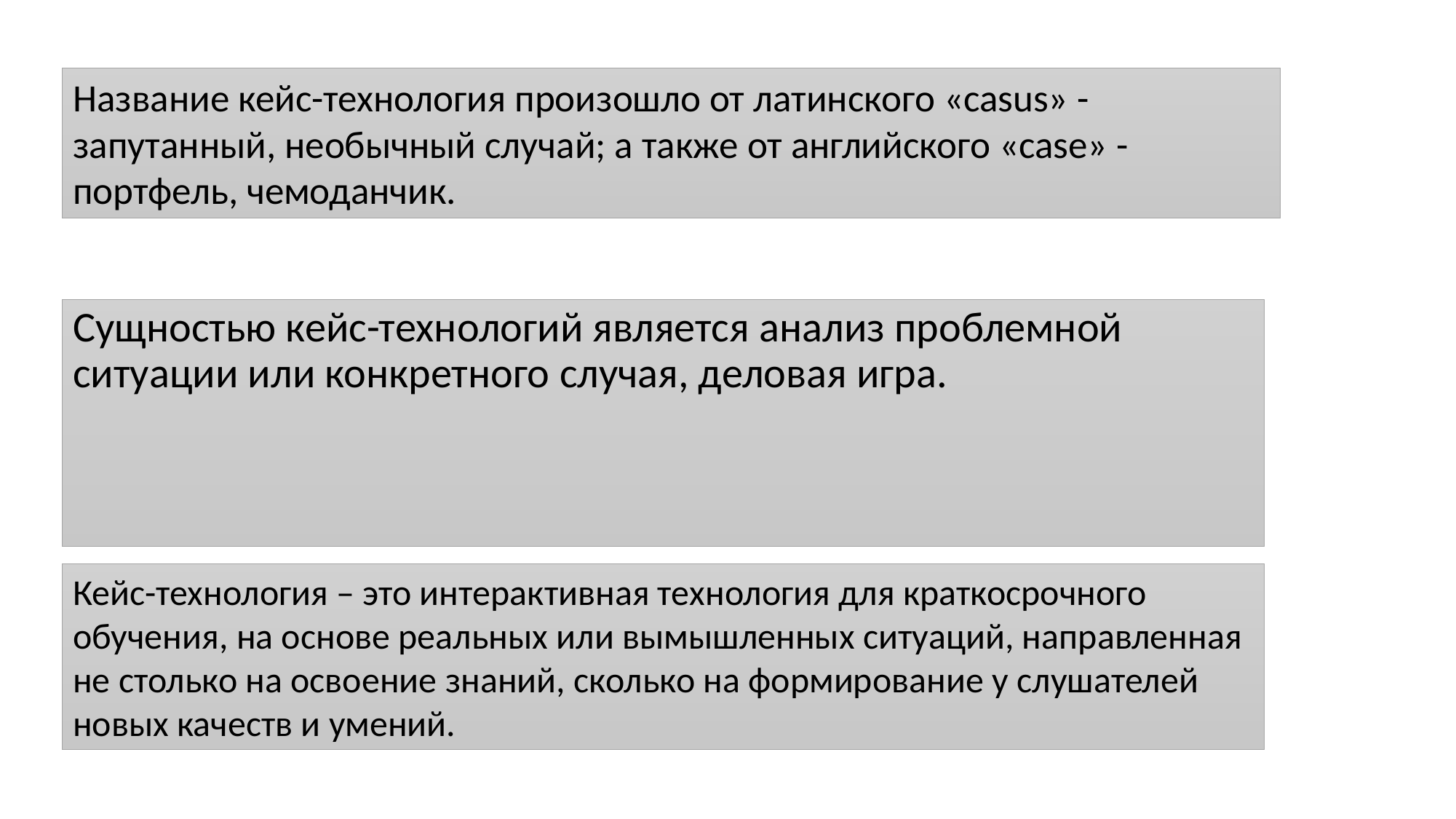

Название кейс-технология произошло от латинского «casus» - запутанный, необычный случай; а также от английского «case» - портфель, чемоданчик.

Сущностью кейс-технологий является анализ проблемной ситуации или конкретного случая, деловая игра.

Кейс-технология – это интерактивная технология для краткосрочного обучения, на основе реальных или вымышленных ситуаций, направленная не столько на освоение знаний, сколько на формирование у слушателей новых качеств и умений.